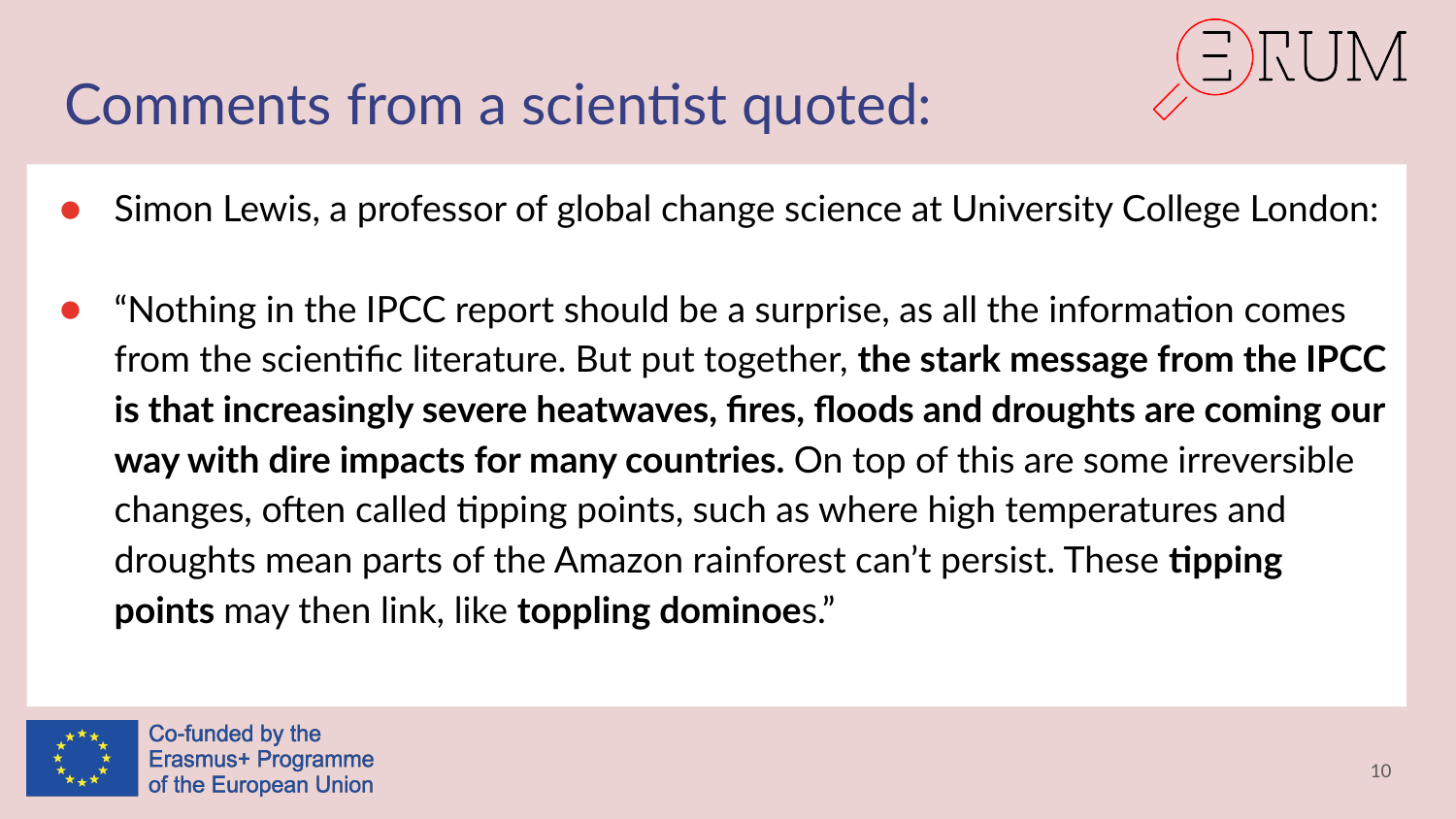

# Comments from a scientist quoted:
Simon Lewis, a professor of global change science at University College London:

“Nothing in the IPCC report should be a surprise, as all the information comes from the scientific literature. But put together, the stark message from the IPCC is that increasingly severe heatwaves, fires, floods and droughts are coming our way with dire impacts for many countries. On top of this are some irreversible changes, often called tipping points, such as where high temperatures and droughts mean parts of the Amazon rainforest can’t persist. These tipping points may then link, like toppling dominoes.”

10